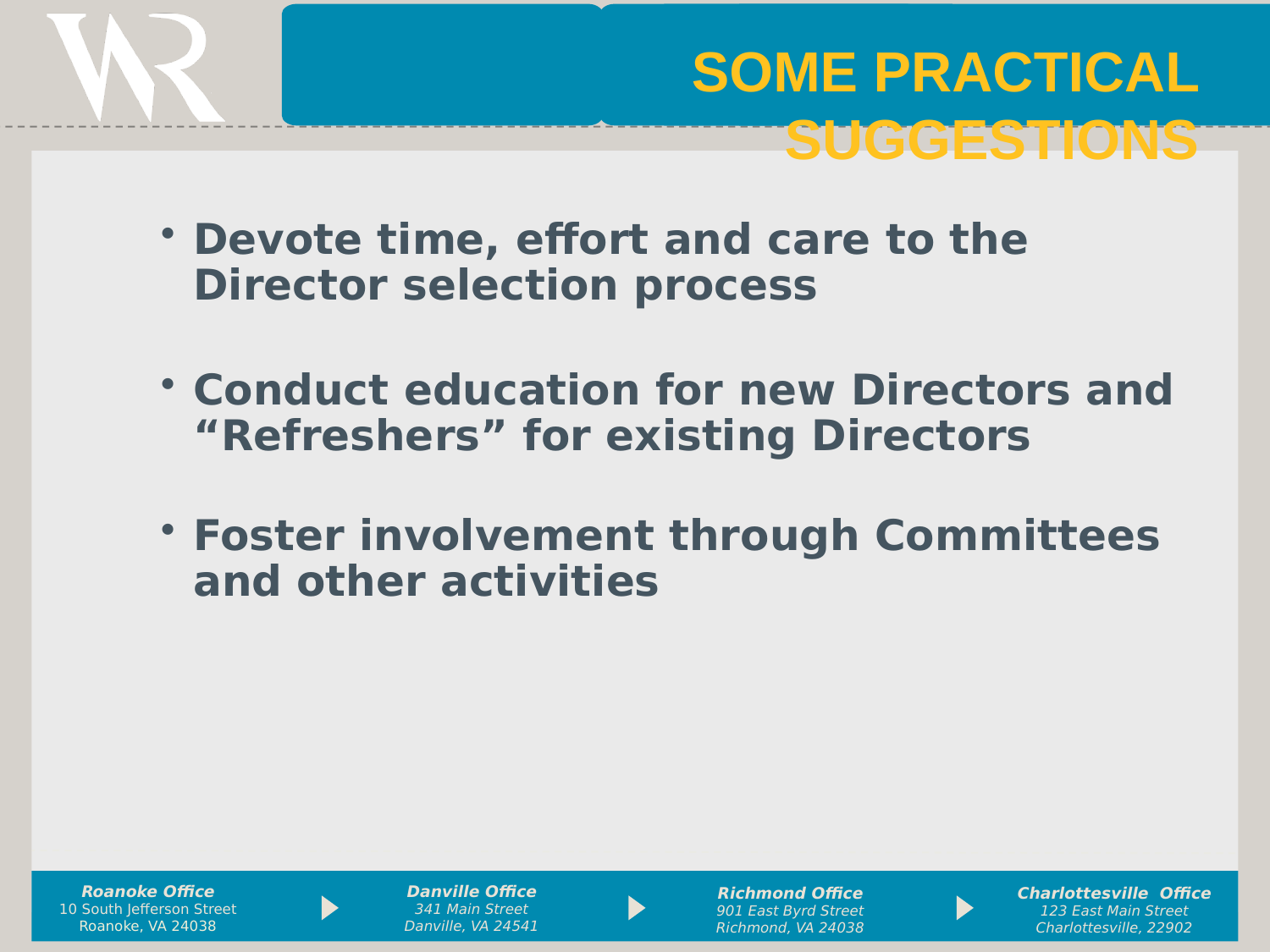

Some Practical Suggestions
Devote time, effort and care to the Director selection process
Conduct education for new Directors and “Refreshers” for existing Directors
Foster involvement through Committees and other activities